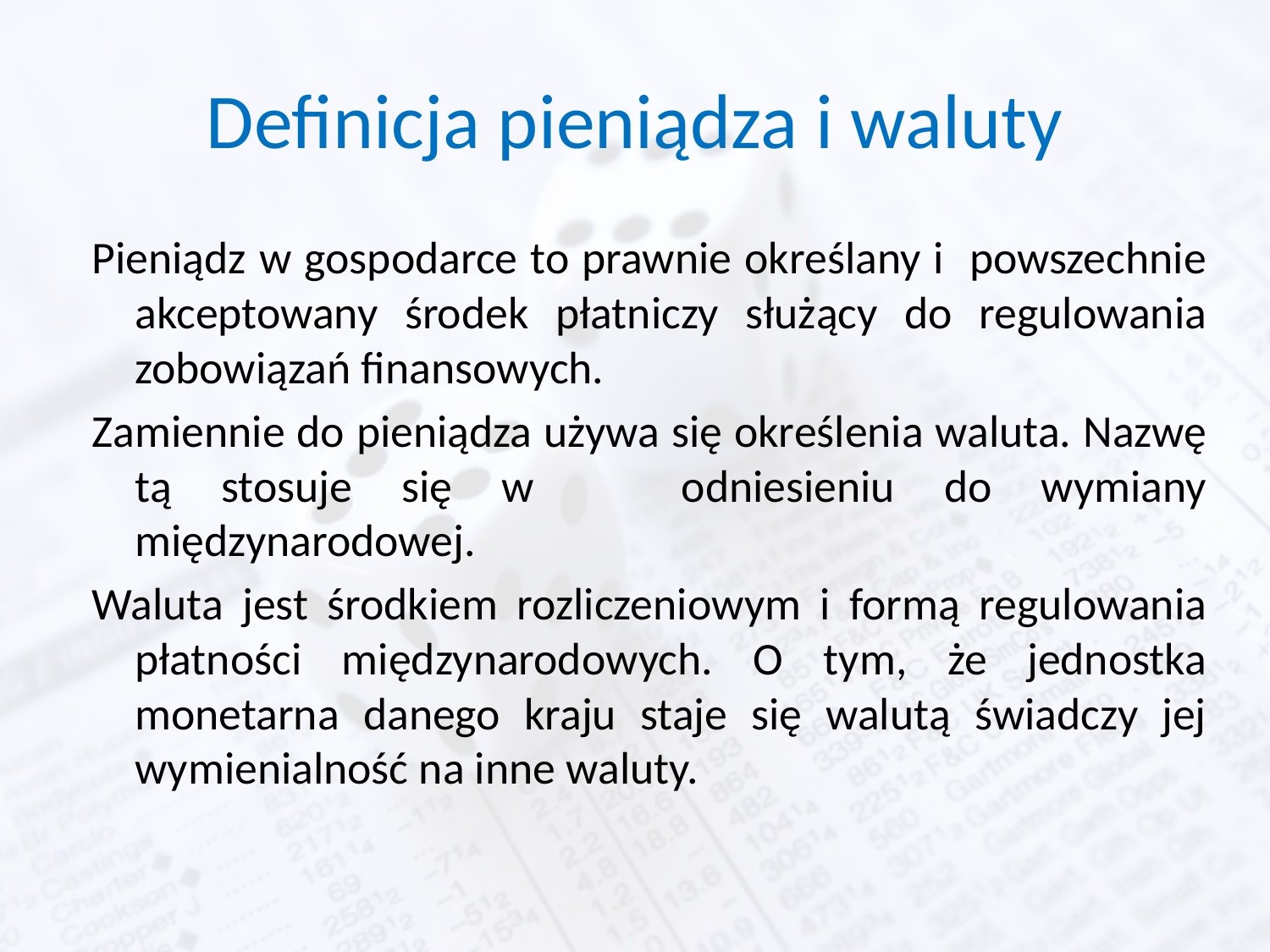

# Definicja pieniądza i waluty
Pieniądz w gospodarce to prawnie określany i  powszechnie akceptowany środek płatniczy służący do regulowania zobowiązań finansowych.
Zamiennie do pieniądza używa się określenia waluta. Nazwę tą stosuje się w   odniesieniu do wymiany międzynarodowej.
Waluta jest środkiem rozliczeniowym i formą regulowania płatności międzynarodowych. O tym, że jednostka monetarna danego kraju staje się walutą świadczy jej wymienialność na inne waluty.